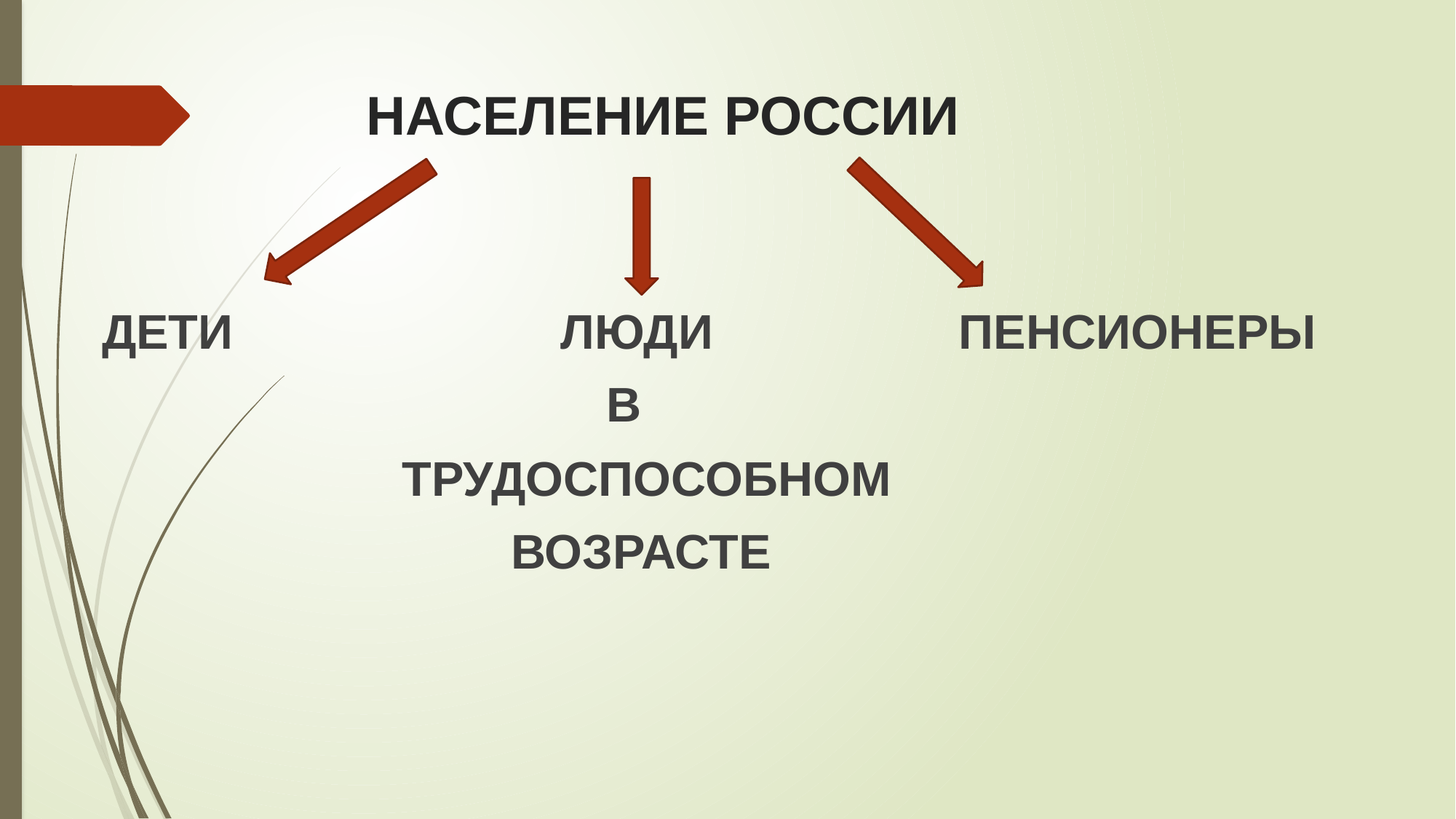

# НАСЕЛЕНИЕ РОССИИ

ДЕТИ                        ЛЮДИ                  ПЕНСИОНЕРЫ
                                     В
                      ТРУДОСПОСОБНОМ
                              ВОЗРАСТЕ